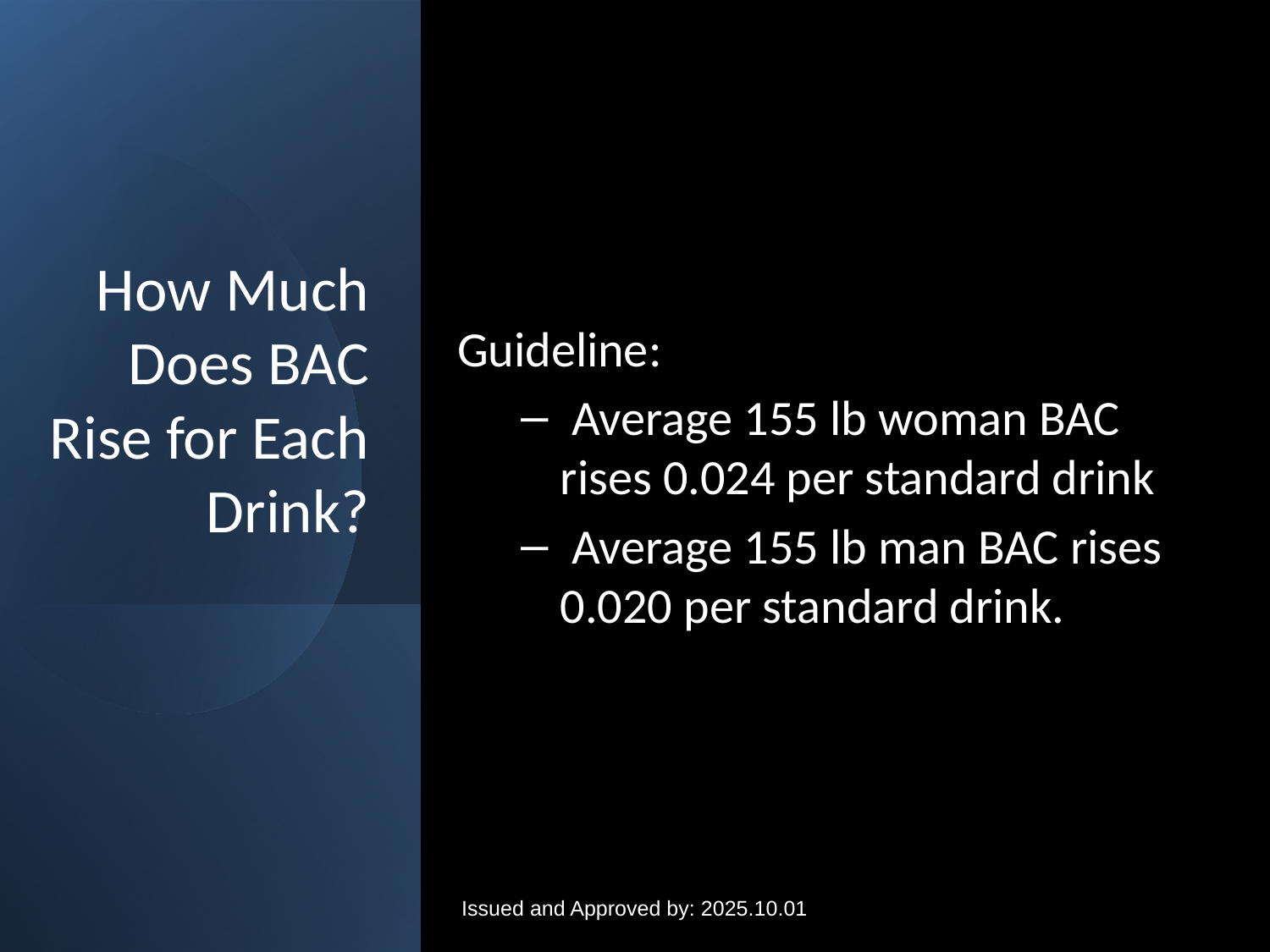

# How Much Does BAC Rise for Each Drink?
Guideline:
 Average 155 lb woman BAC rises 0.024 per standard drink
 Average 155 lb man BAC rises 0.020 per standard drink.

Issued and Approved by: 2025.10.01